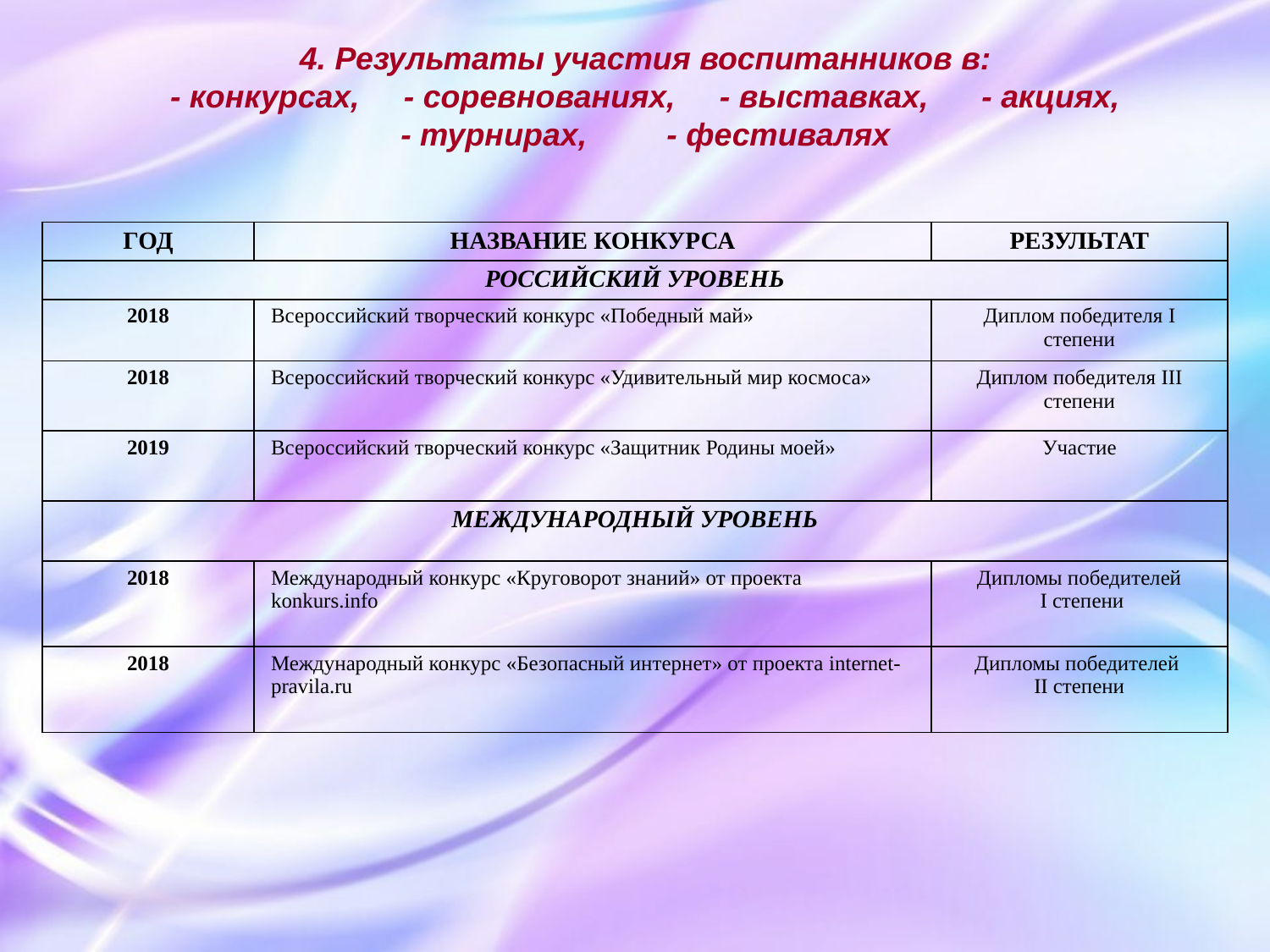

# 4. Результаты участия воспитанников в: - конкурсах,     - соревнованиях,     - выставках,      - акциях, - турнирах,         - фестивалях
| ГОД | НАЗВАНИЕ КОНКУРСА | РЕЗУЛЬТАТ |
| --- | --- | --- |
| РОССИЙСКИЙ УРОВЕНЬ |  |  |
| 2018 | Всероссийский творческий конкурс «Победный май» | Диплом победителя I степени |
| 2018 | Всероссийский творческий конкурс «Удивительный мир космоса» | Диплом победителя III степени |
| 2019 | Всероссийский творческий конкурс «Защитник Родины моей» | Участие |
| МЕЖДУНАРОДНЫЙ УРОВЕНЬ |  |  |
| 2018 | Международный конкурс «Круговорот знаний» от проекта konkurs.info | Дипломы победителей I степени |
| 2018 | Международный конкурс «Безопасный интернет» от проекта internet-pravila.ru | Дипломы победителей II степени |